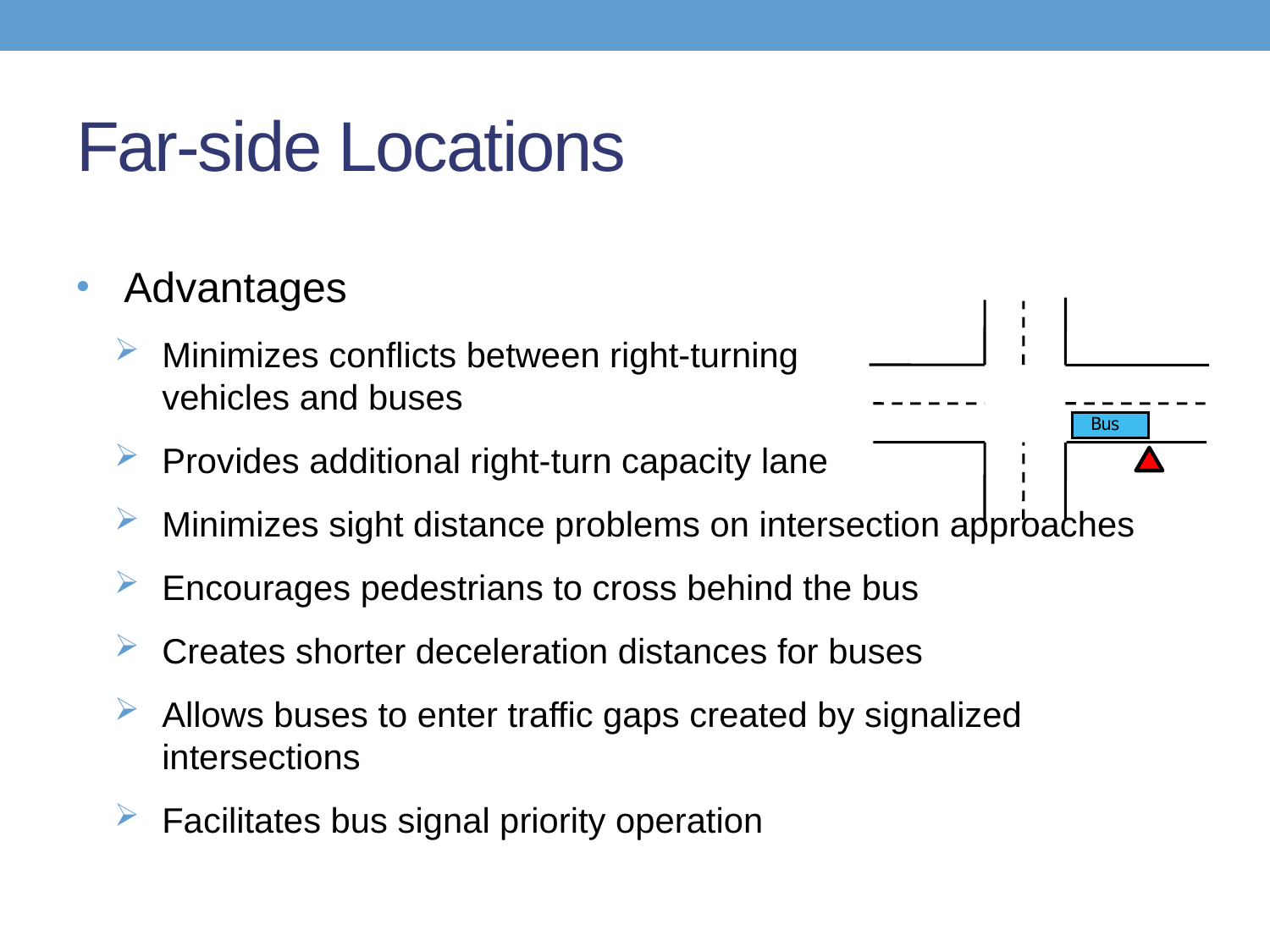

# Far-side Locations
Advantages
Minimizes conflicts between right-turning
vehicles and buses
Provides additional right-turn capacity lane
Minimizes sight distance problems on intersection approaches
Encourages pedestrians to cross behind the bus
Creates shorter deceleration distances for buses
Allows buses to enter traffic gaps created by signalized intersections
Facilitates bus signal priority operation

Bus